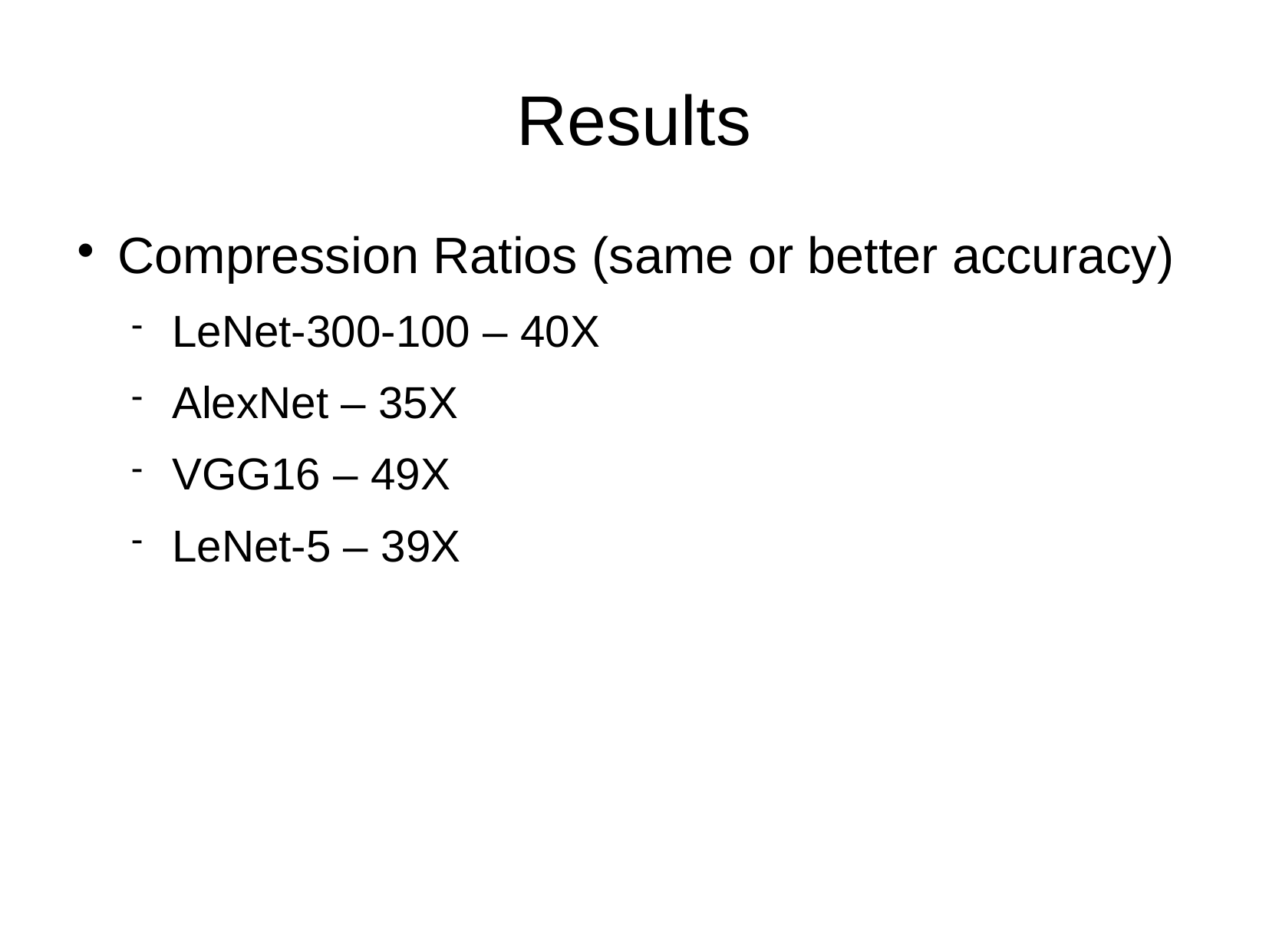

Results
Compression Ratios (same or better accuracy)
LeNet-300-100 – 40X
AlexNet – 35X
VGG16 – 49X
LeNet-5 – 39X